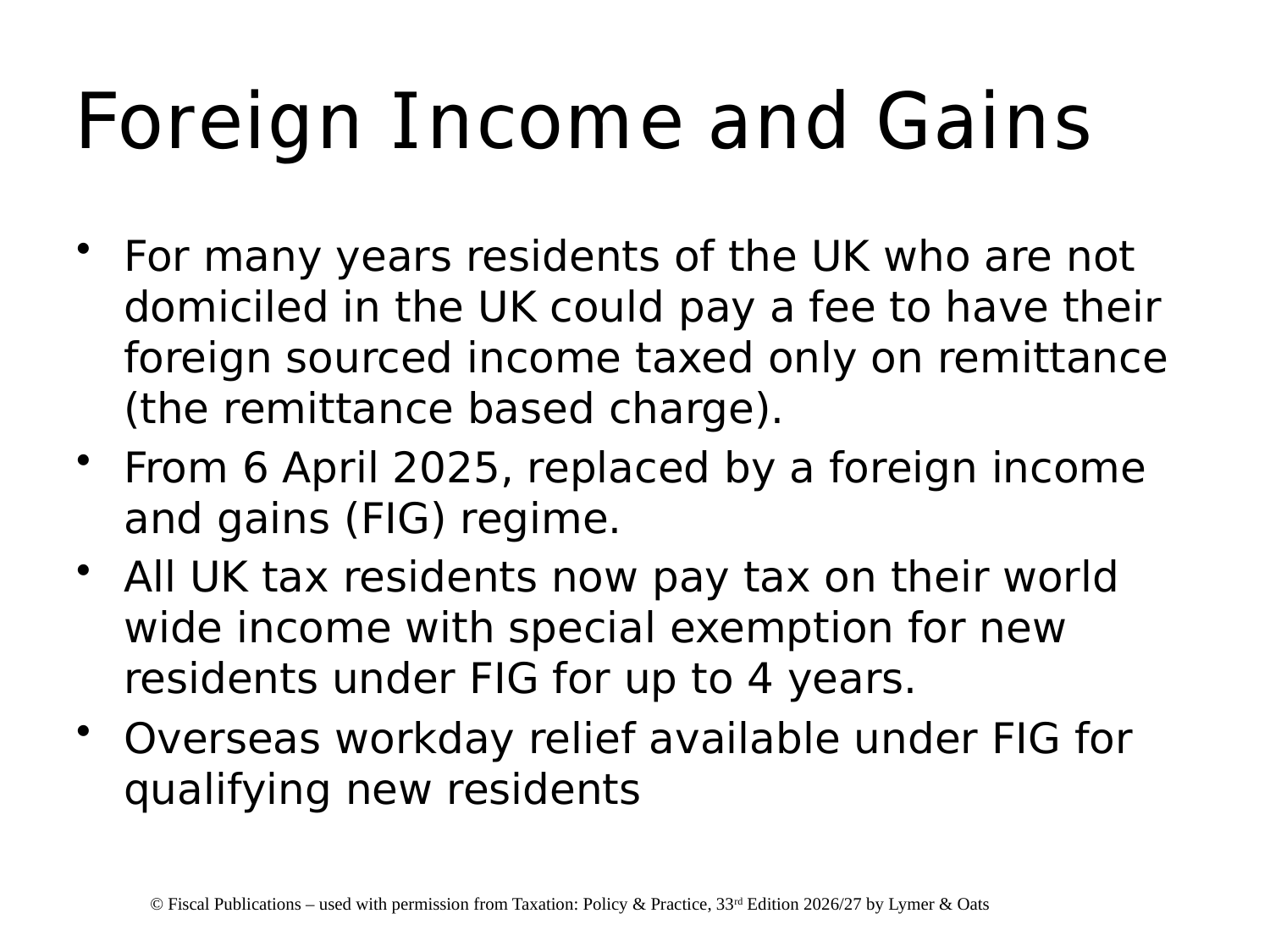

# Foreign Income and Gains
For many years residents of the UK who are not domiciled in the UK could pay a fee to have their foreign sourced income taxed only on remittance (the remittance based charge).
From 6 April 2025, replaced by a foreign income and gains (FIG) regime.
All UK tax residents now pay tax on their world wide income with special exemption for new residents under FIG for up to 4 years.
Overseas workday relief available under FIG for qualifying new residents